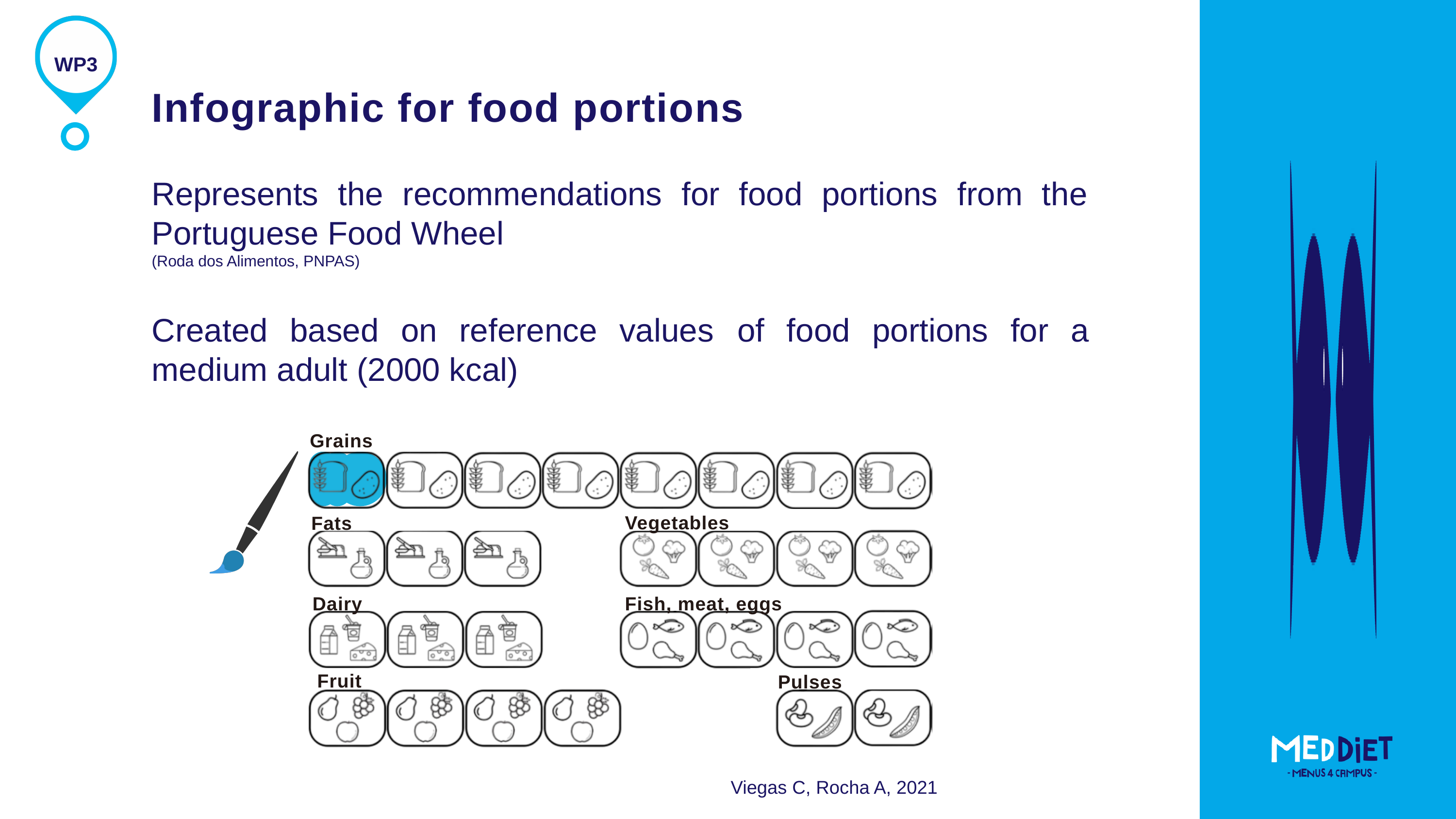

WP3

Infographic for food portions
Represents the recommendations for food portions from the Portuguese Food Wheel
(Roda dos Alimentos, PNPAS)

Created based on reference values ​​of food portions for a medium adult (2000 kcal)

Grains
Vegetables
Fats

Dairy
Fish, meat, eggs

Fruit
Pulses

Viegas C, Rocha A, 2021